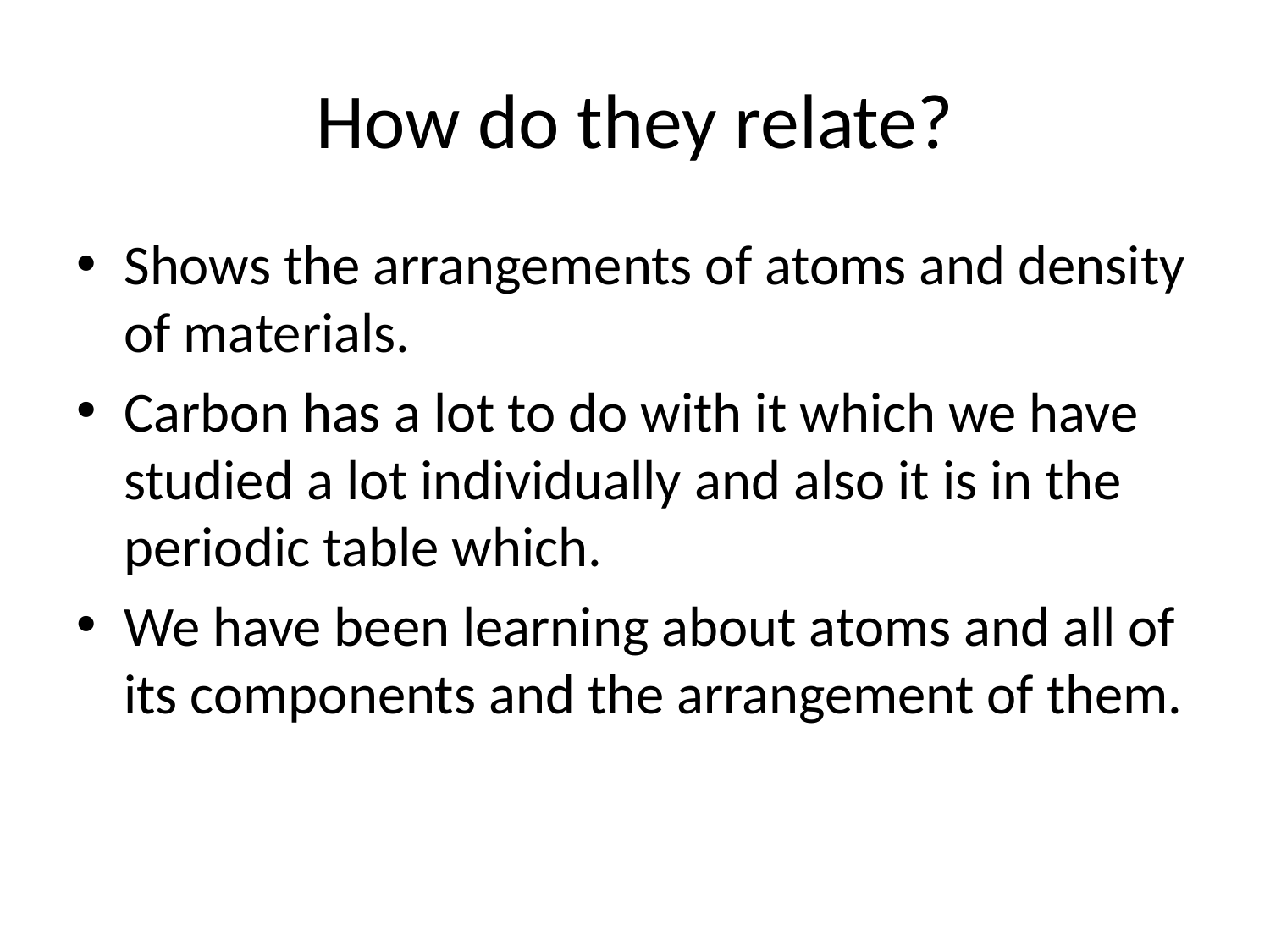

# How do they relate?
Shows the arrangements of atoms and density of materials.
Carbon has a lot to do with it which we have studied a lot individually and also it is in the periodic table which.
We have been learning about atoms and all of its components and the arrangement of them.